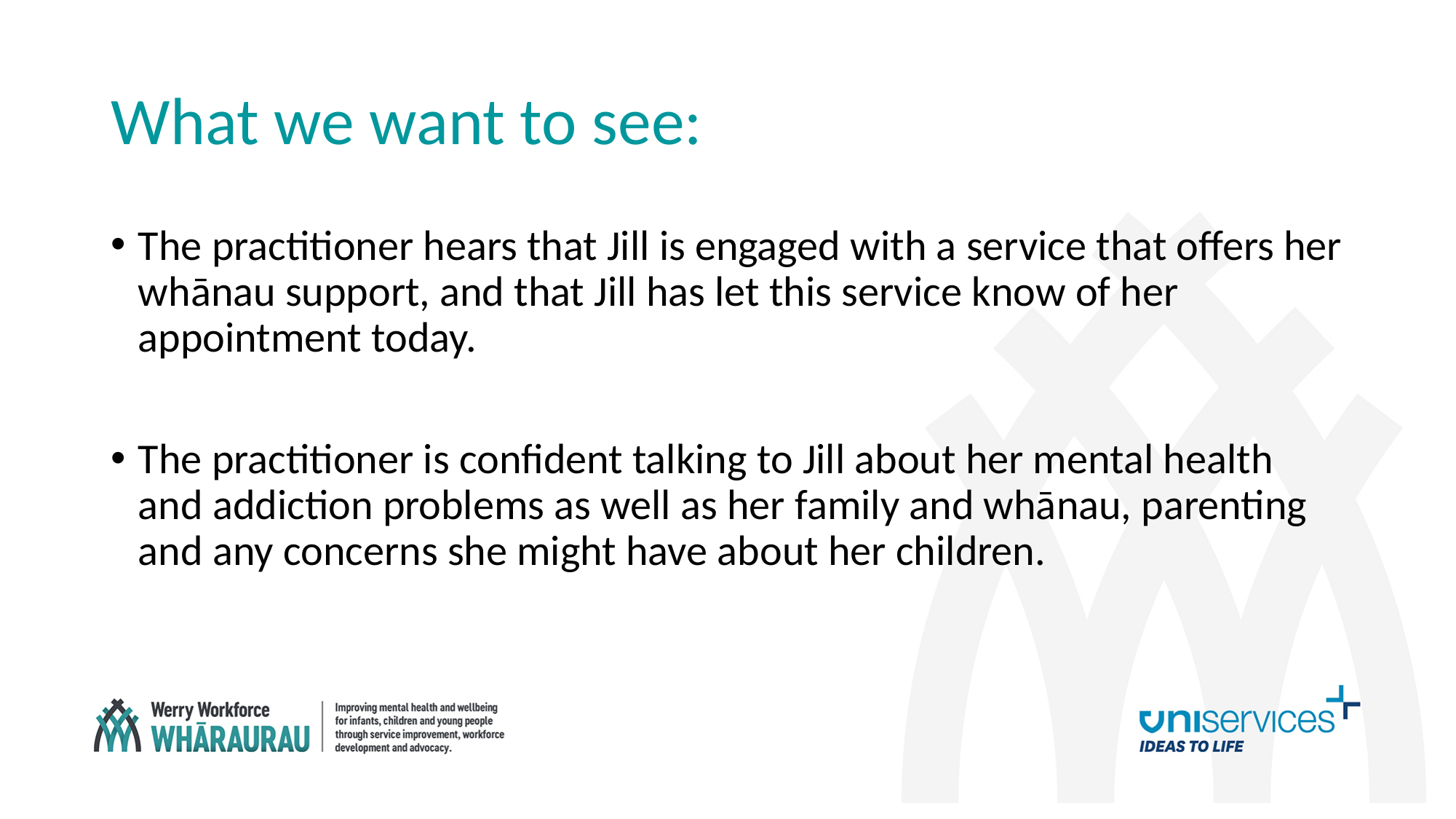

# What we want to see:
The practitioner hears that Jill is engaged with a service that offers her whānau support, and that Jill has let this service know of her appointment today.

The practitioner is confident talking to Jill about her mental health and addiction problems as well as her family and whānau, parenting and any concerns she might have about her children.